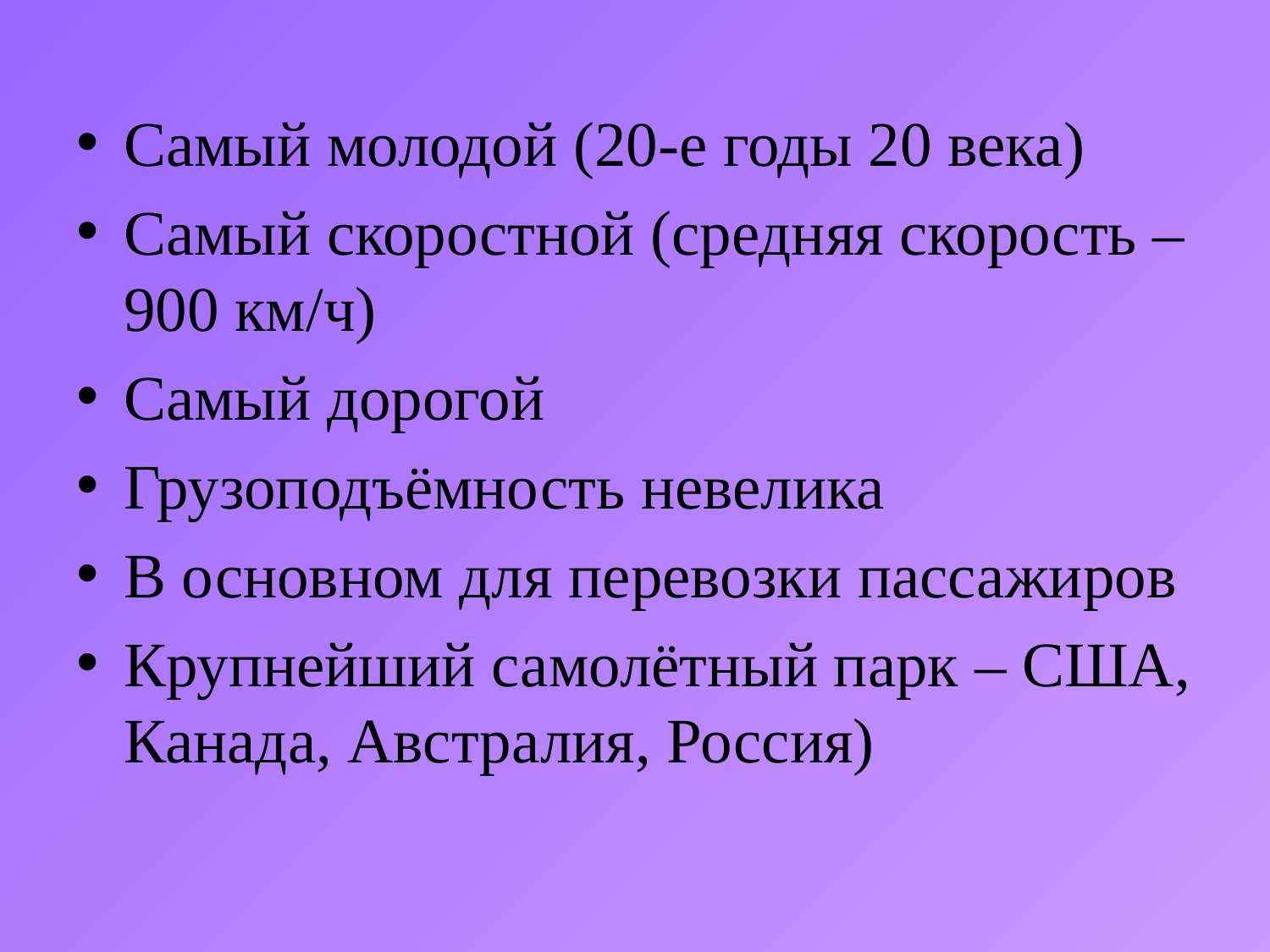

#
Самый молодой (20-е годы 20 века)
Самый скоростной (средняя скорость – 900 км/ч)
Самый дорогой
Грузоподъёмность невелика
В основном для перевозки пассажиров
Крупнейший самолётный парк – США, Канада, Австралия, Россия)